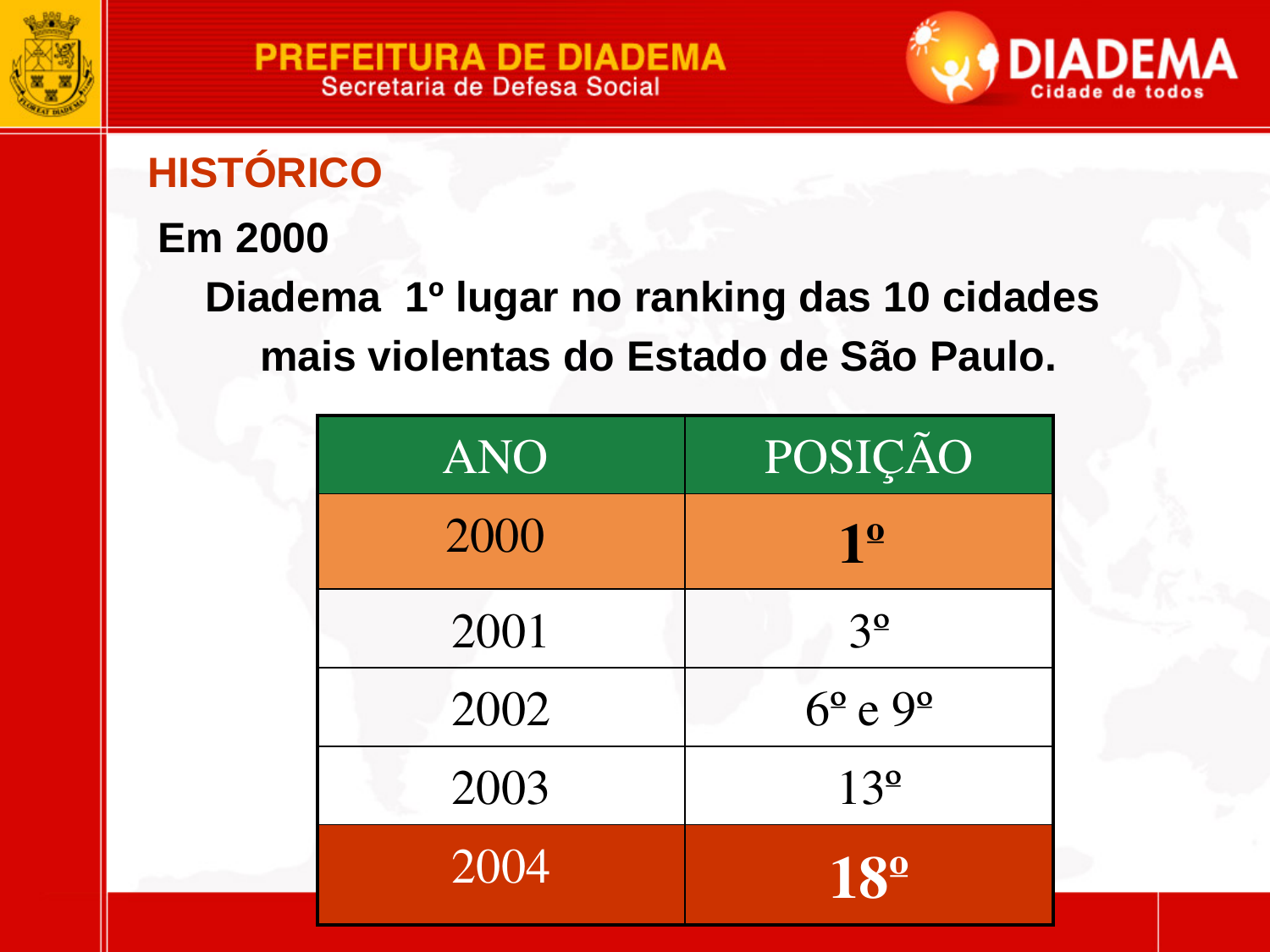

# HISTÓRICO
Em 2000
Diadema  1º lugar no ranking das 10 cidades
mais violentas do Estado de São Paulo.

| ANO | POSIÇÃO |
| --- | --- |
| 2000 | 1º |
| 2001 | 3º |
| 2002 | 6º e 9º |
| 2003 | 13º |
| 2004 | 18º |